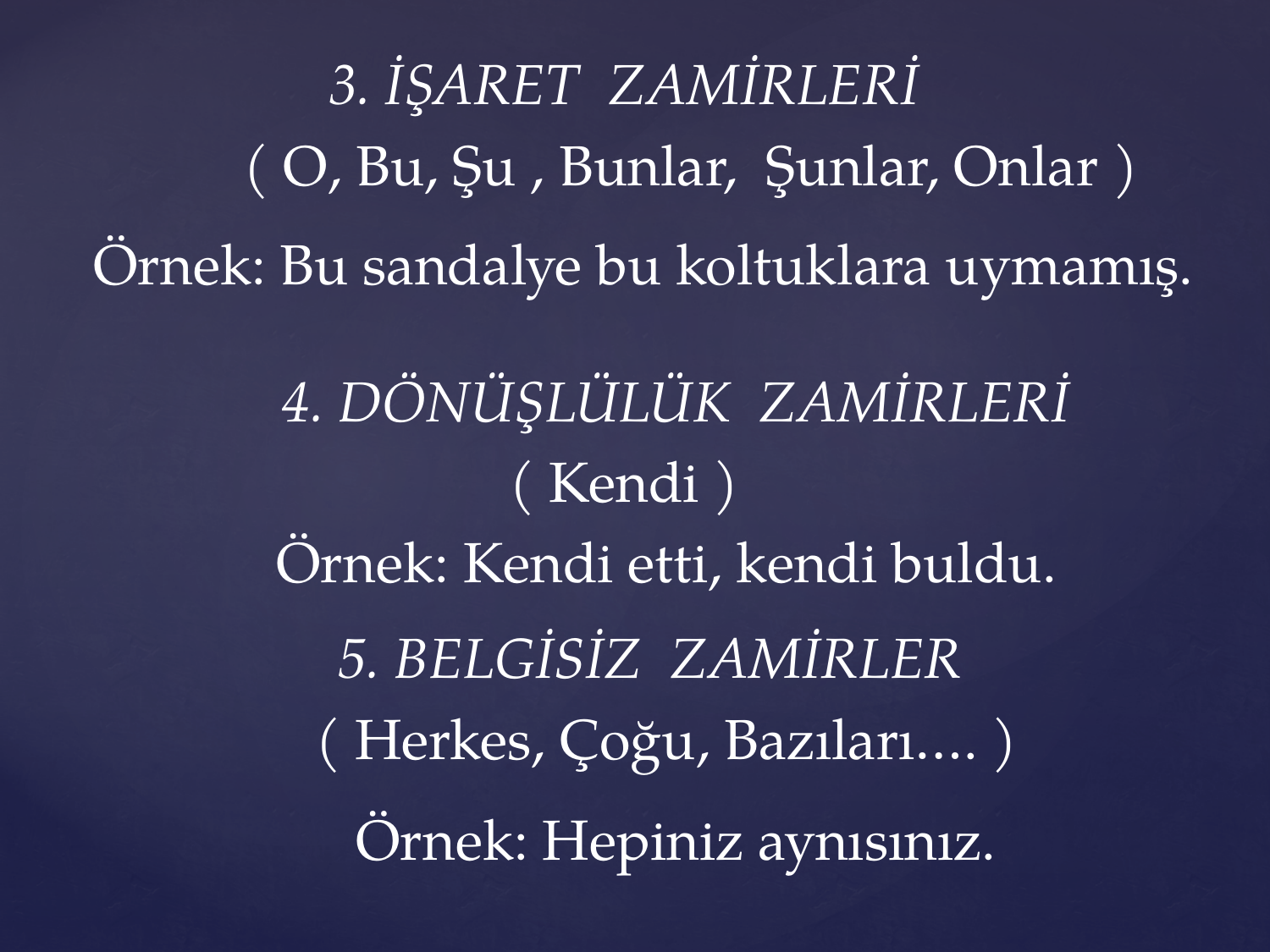

3. İŞARET  ZAMİRLERİ
( O, Bu, Şu , Bunlar,  Şunlar, Onlar )
Örnek: Bu sandalye bu koltuklara uymamış.
4. DÖNÜŞLÜLÜK  ZAMİRLERİ
( Kendi )
Örnek: Kendi etti, kendi buldu.
5. BELGİSİZ  ZAMİRLER
( Herkes, Çoğu, Bazıları…. )
Örnek: Hepiniz aynısınız.